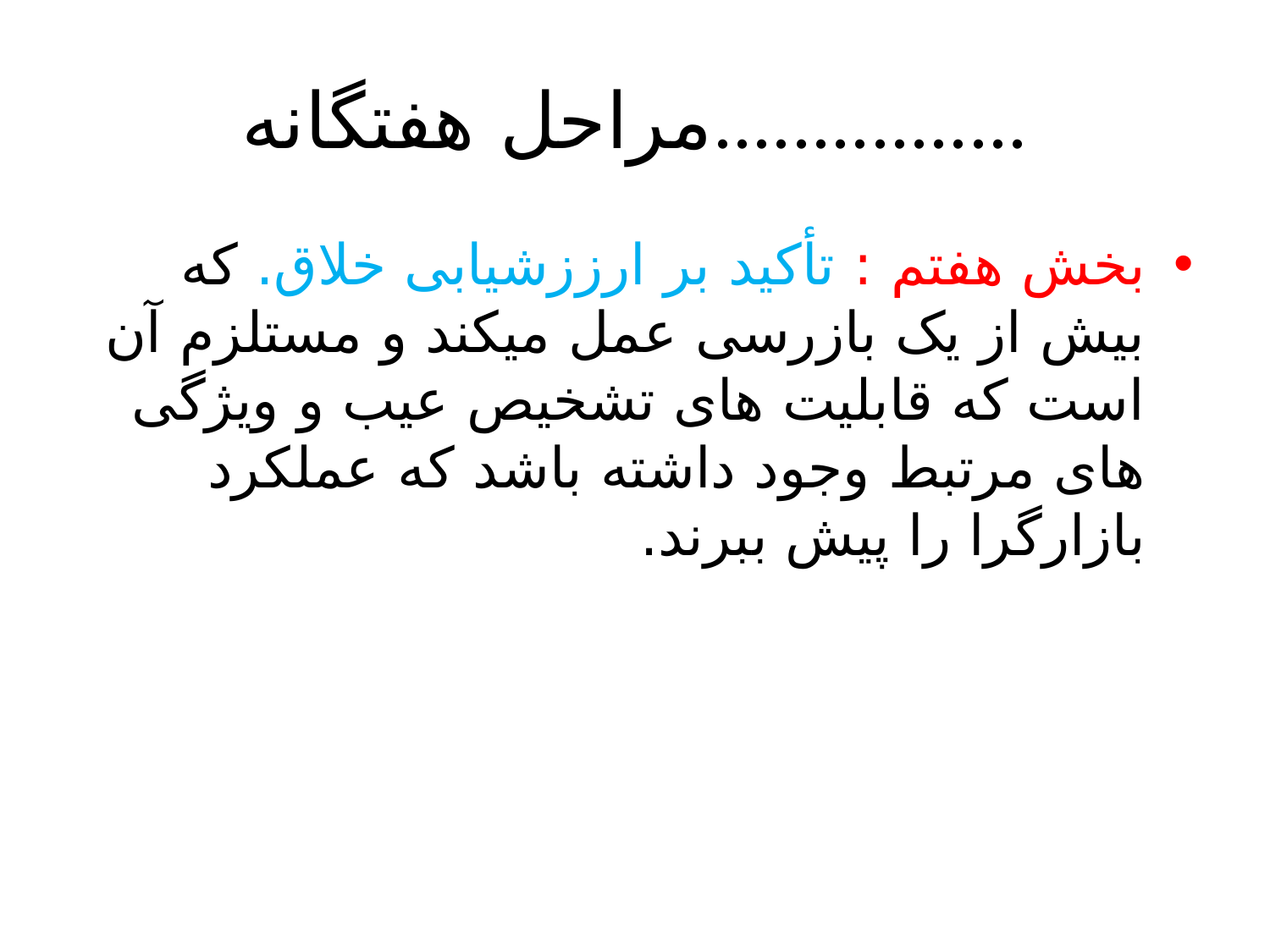

# مراحل هفتگانه................
بخش هفتم : تأکید بر ارززشیابی خلاق. که بیش از یک بازرسی عمل میکند و مستلزم آن است که قابلیت های تشخیص عیب و ویژگی های مرتبط وجود داشته باشد که عملکرد بازارگرا را پیش ببرند.